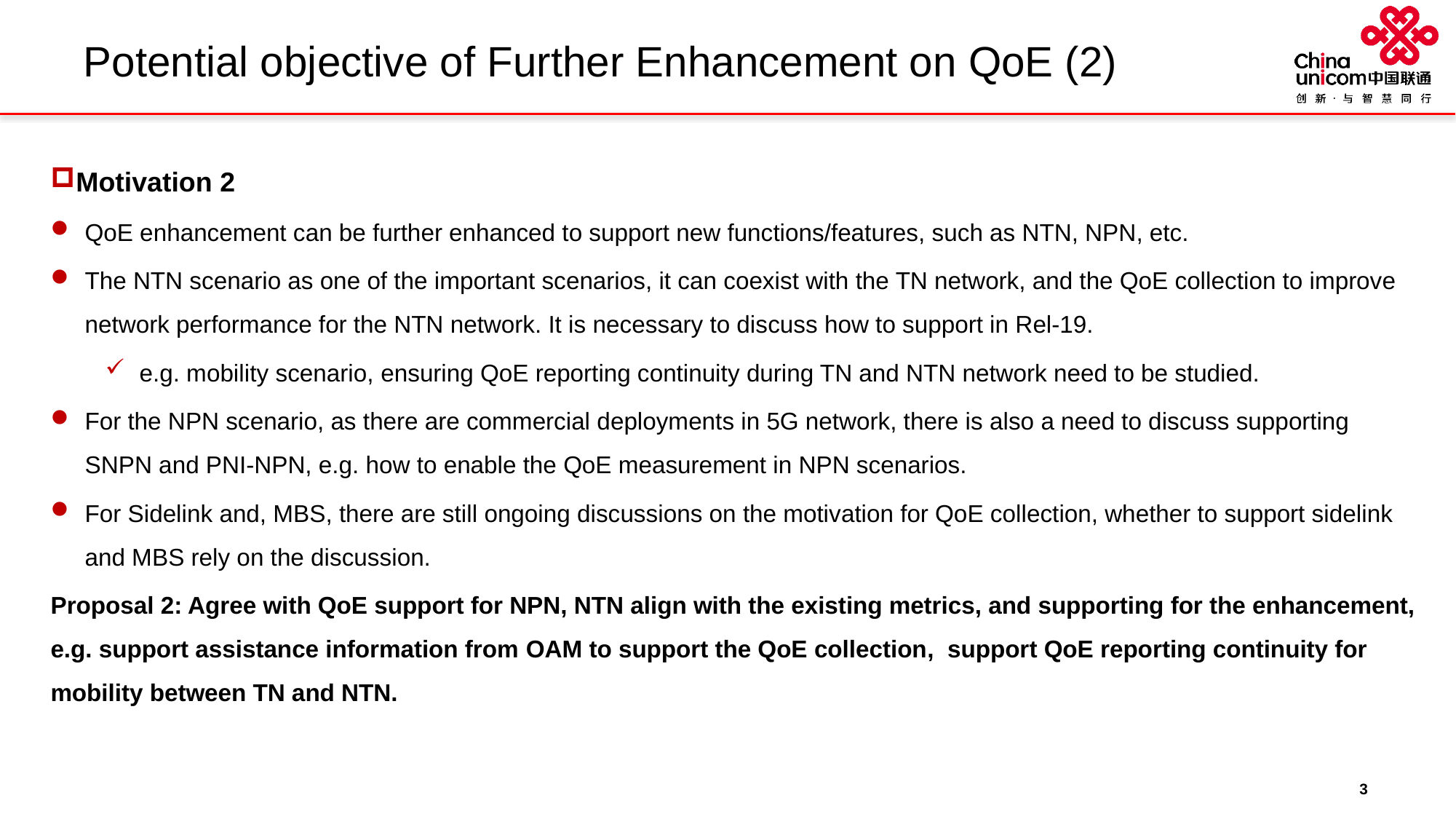

# Potential objective of Further Enhancement on QoE (2)
Motivation 2
QoE enhancement can be further enhanced to support new functions/features, such as NTN, NPN, etc.
The NTN scenario as one of the important scenarios, it can coexist with the TN network, and the QoE collection to improve network performance for the NTN network. It is necessary to discuss how to support in Rel-19.
e.g. mobility scenario, ensuring QoE reporting continuity during TN and NTN network need to be studied.
For the NPN scenario, as there are commercial deployments in 5G network, there is also a need to discuss supporting SNPN and PNI-NPN, e.g. how to enable the QoE measurement in NPN scenarios.
For Sidelink and, MBS, there are still ongoing discussions on the motivation for QoE collection, whether to support sidelink and MBS rely on the discussion.
Proposal 2: Agree with QoE support for NPN, NTN align with the existing metrics, and supporting for the enhancement, e.g. support assistance information from OAM to support the QoE collection,  support QoE reporting continuity for mobility between TN and NTN.